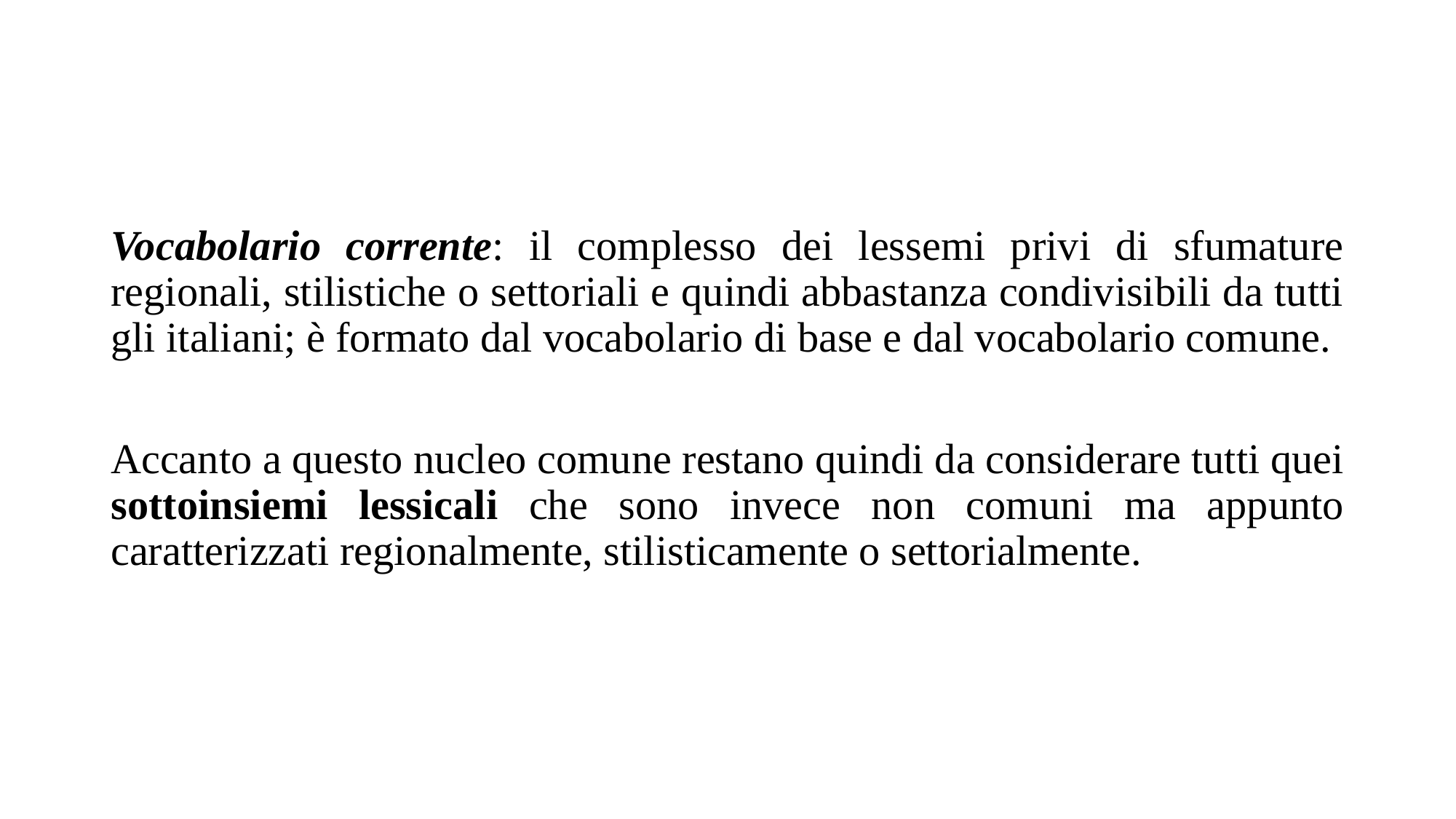

#
Vocabolario corrente: il complesso dei lessemi privi di sfumature regionali, stilistiche o settoriali e quindi abbastanza condivisibili da tutti gli italiani; è formato dal vocabolario di base e dal vocabolario comune.

Accanto a questo nucleo comune restano quindi da considerare tutti quei sottoinsiemi lessicali che sono invece non comuni ma appunto caratterizzati regionalmente, stilisticamente o settorialmente.